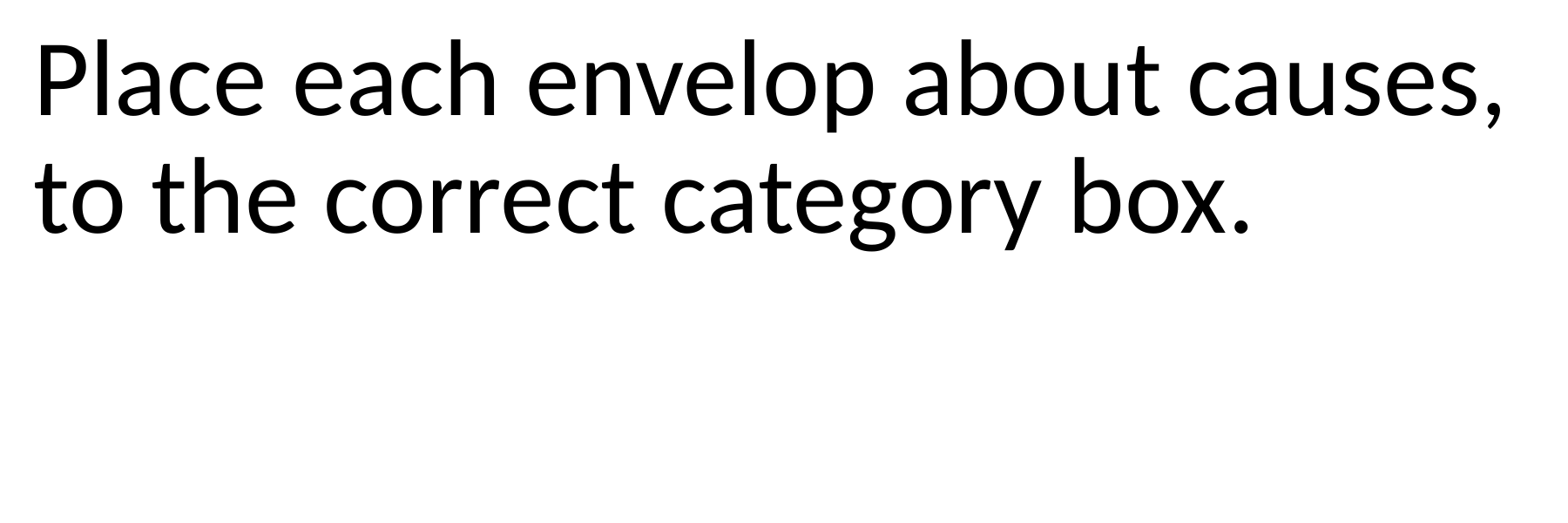

Place each envelop about causes, to the correct category box.